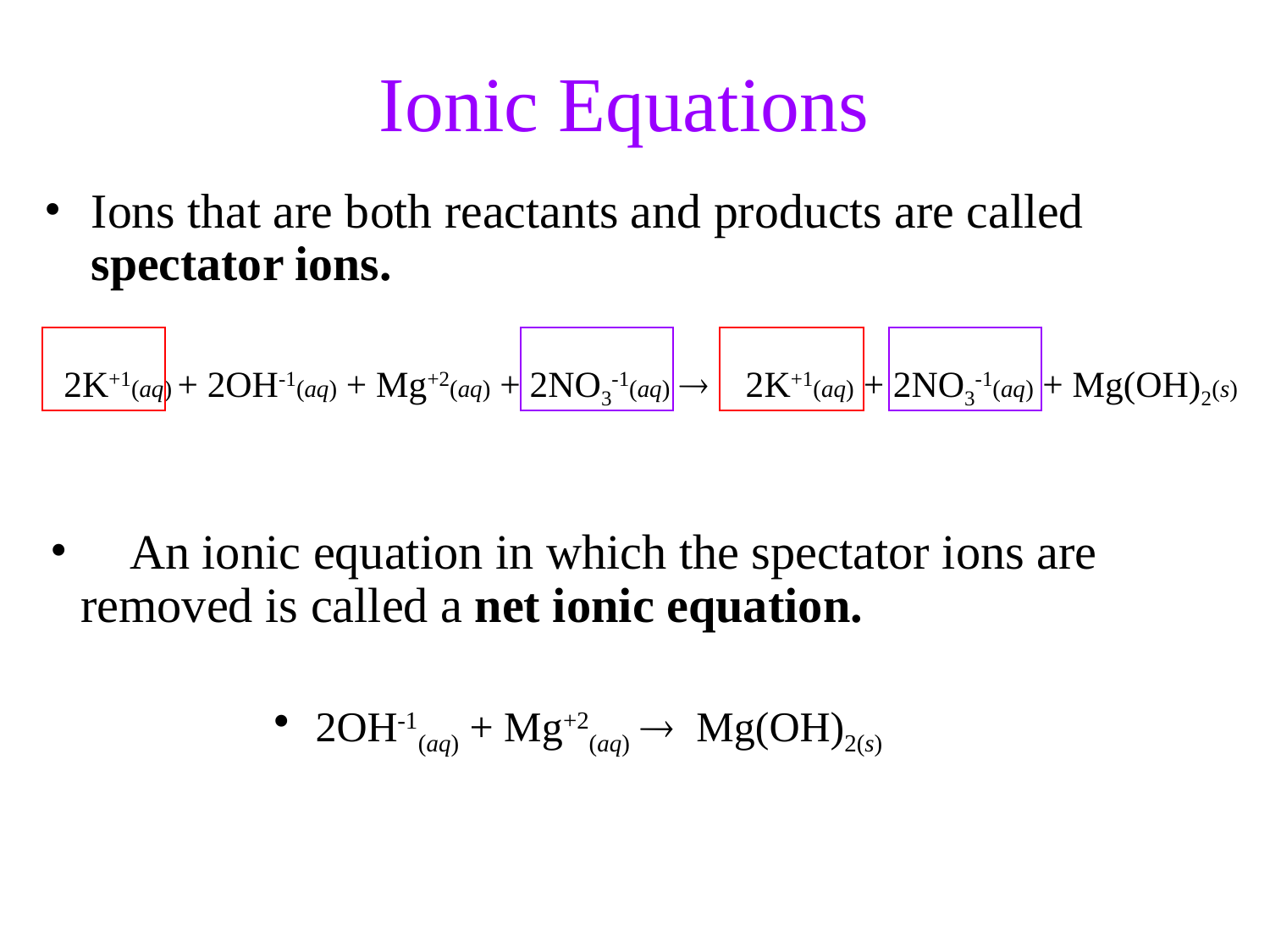

Ionic Equations
Ions that are both reactants and products are called spectator ions.

2K+1(aq) + 2OH-1(aq) + Mg+2(aq) + 2NO3-1(aq) →  2K+1(aq) + 2NO3-1(aq) + Mg(OH)2(s)

    An ionic equation in which the spectator ions are removed is called a net ionic equation.
 2OH-1(aq) + Mg+2(aq) → Mg(OH)2(s)